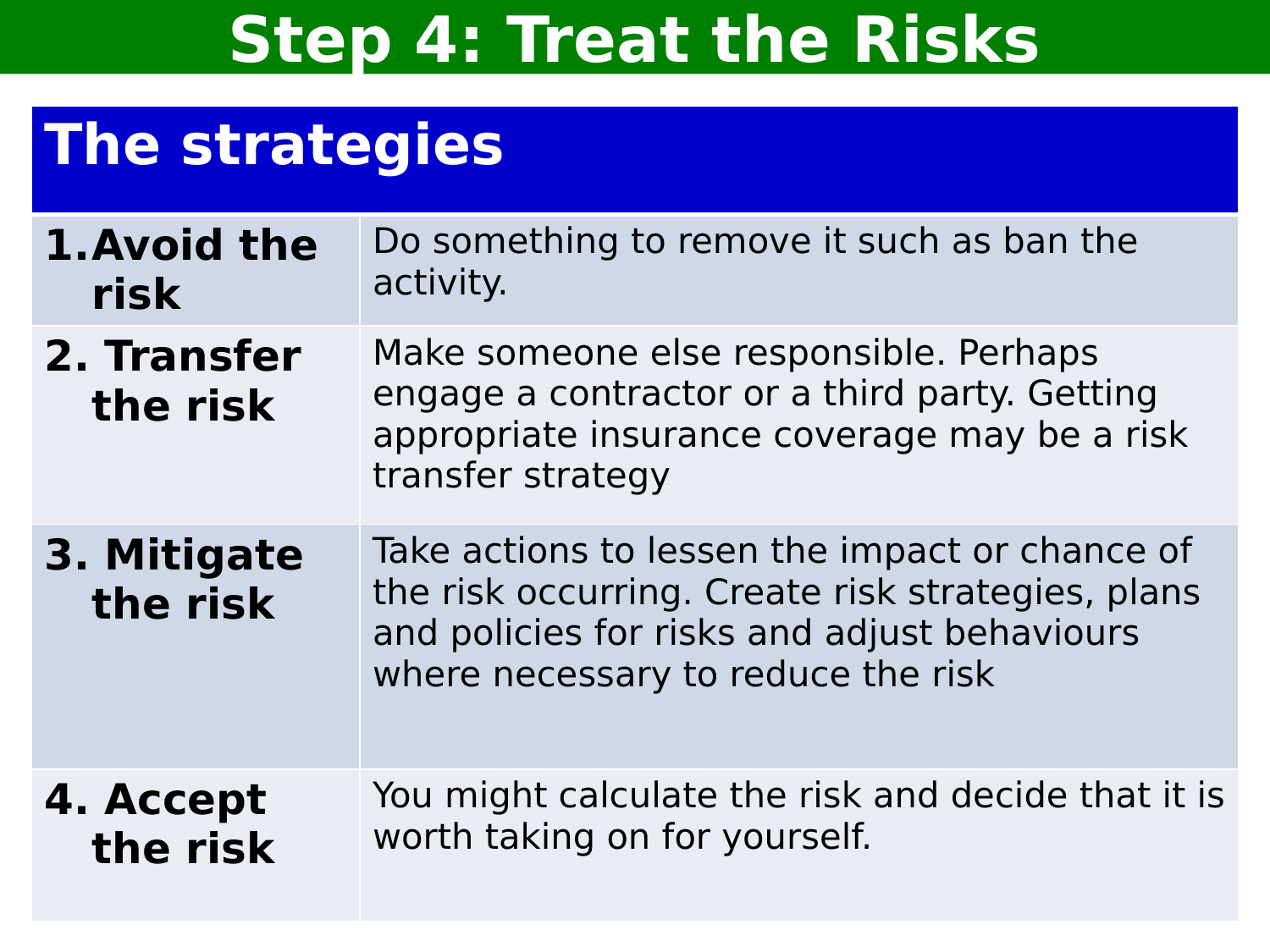

# Step 4: Treat the Risks
| The strategies |  |
| --- | --- |
| Avoid the risk | Do something to remove it such as ban the activity. |
| 2. Transfer the risk | Make someone else responsible. Perhaps engage a contractor or a third party. Getting appropriate insurance coverage may be a risk transfer strategy |
| 3. Mitigate the risk | Take actions to lessen the impact or chance of the risk occurring. Create risk strategies, plans and policies for risks and adjust behaviours where necessary to reduce the risk |
| 4. Accept the risk | You might calculate the risk and decide that it is worth taking on for yourself. |